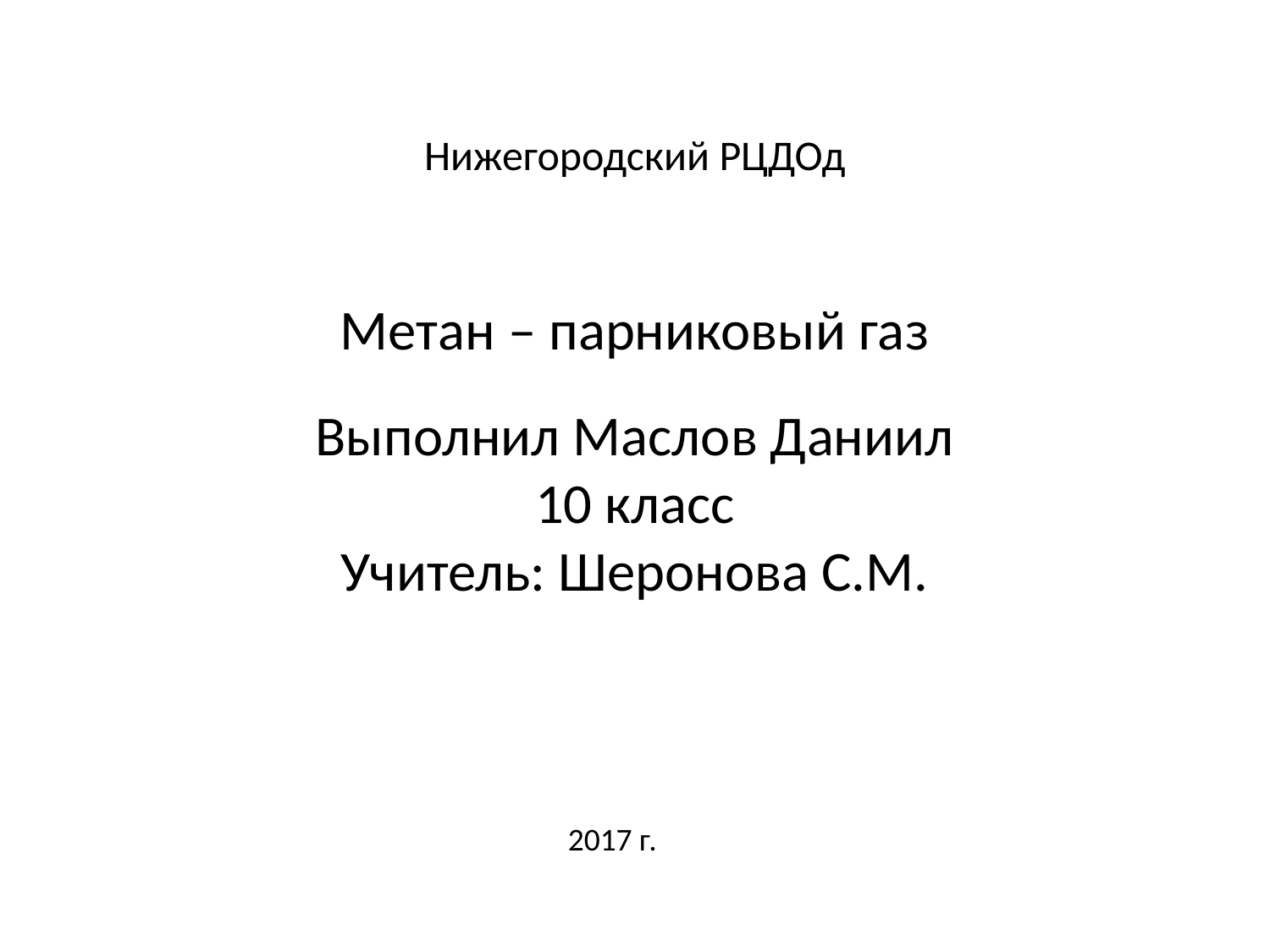

Нижегородский РЦДОд
Метан – парниковый газ

Выполнил Маслов Даниил
10 класс
Учитель: Шеронова С.М.
2017 г.